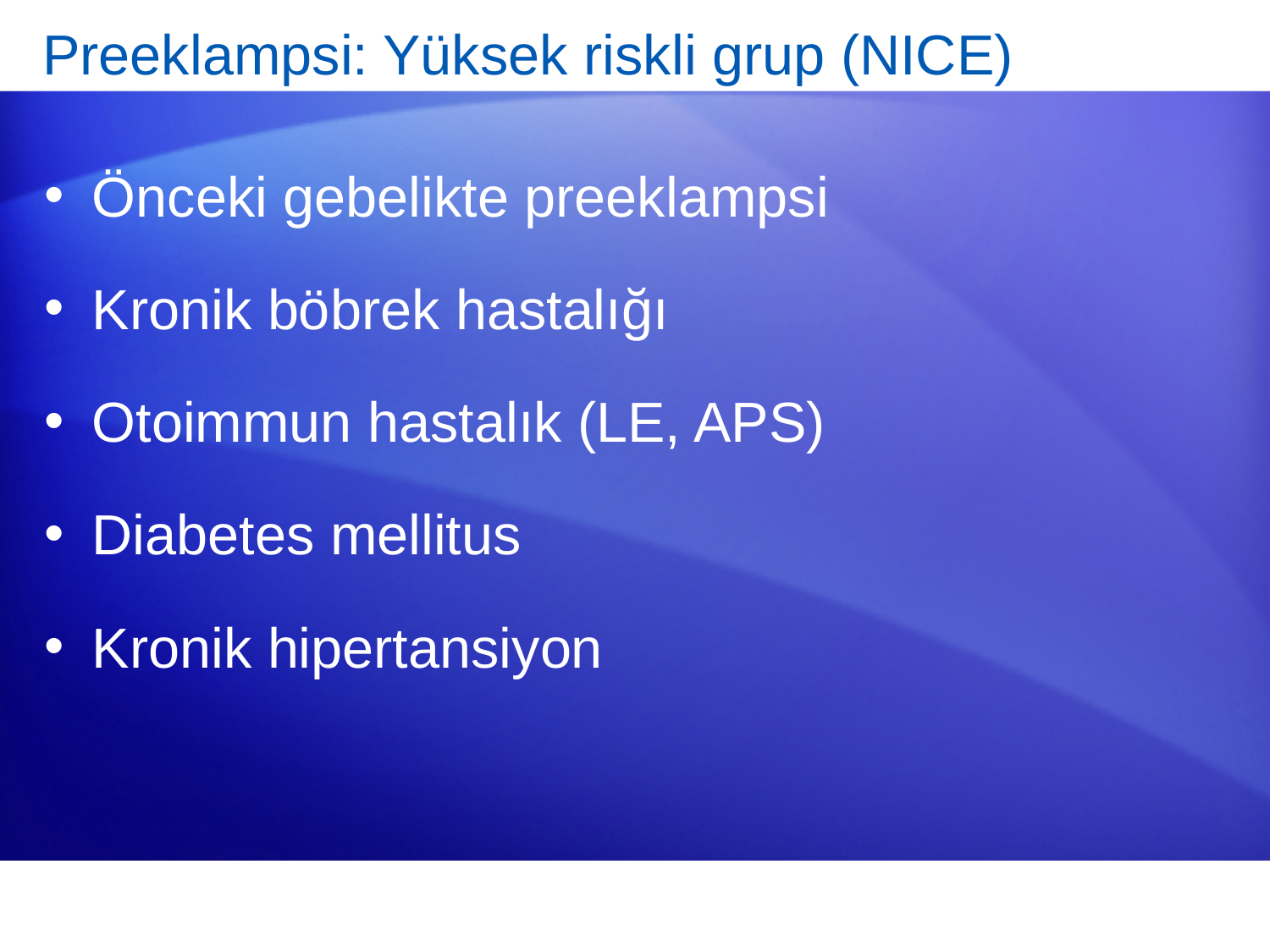

# Preeklampsi: Yüksek riskli grup (NICE)
Önceki gebelikte preeklampsi
Kronik böbrek hastalığı
Otoimmun hastalık (LE, APS)
Diabetes mellitus
Kronik hipertansiyon